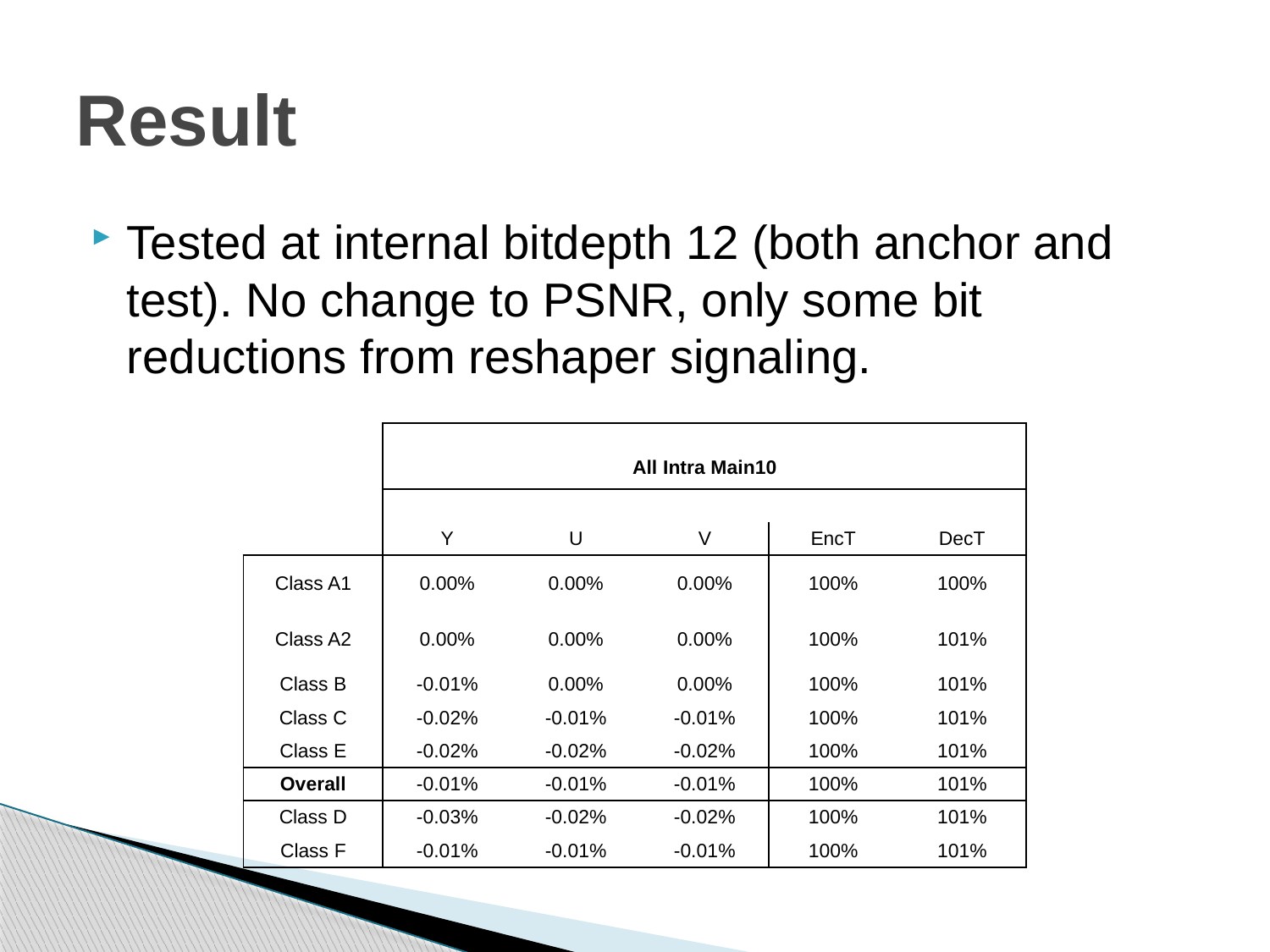

# Result
Tested at internal bitdepth 12 (both anchor and test). No change to PSNR, only some bit reductions from reshaper signaling.

|  | All Intra Main10 |  |  |  |  |
| --- | --- | --- | --- | --- | --- |
|  |  |  |  |  |  |
|  | Y | U | V | EncT | DecT |
| Class A1 | 0.00% | 0.00% | 0.00% | 100% | 100% |
| Class A2 | 0.00% | 0.00% | 0.00% | 100% | 101% |
| Class B | -0.01% | 0.00% | 0.00% | 100% | 101% |
| Class C | -0.02% | -0.01% | -0.01% | 100% | 101% |
| Class E | -0.02% | -0.02% | -0.02% | 100% | 101% |
| Overall | -0.01% | -0.01% | -0.01% | 100% | 101% |
| Class D | -0.03% | -0.02% | -0.02% | 100% | 101% |
| Class F | -0.01% | -0.01% | -0.01% | 100% | 101% |